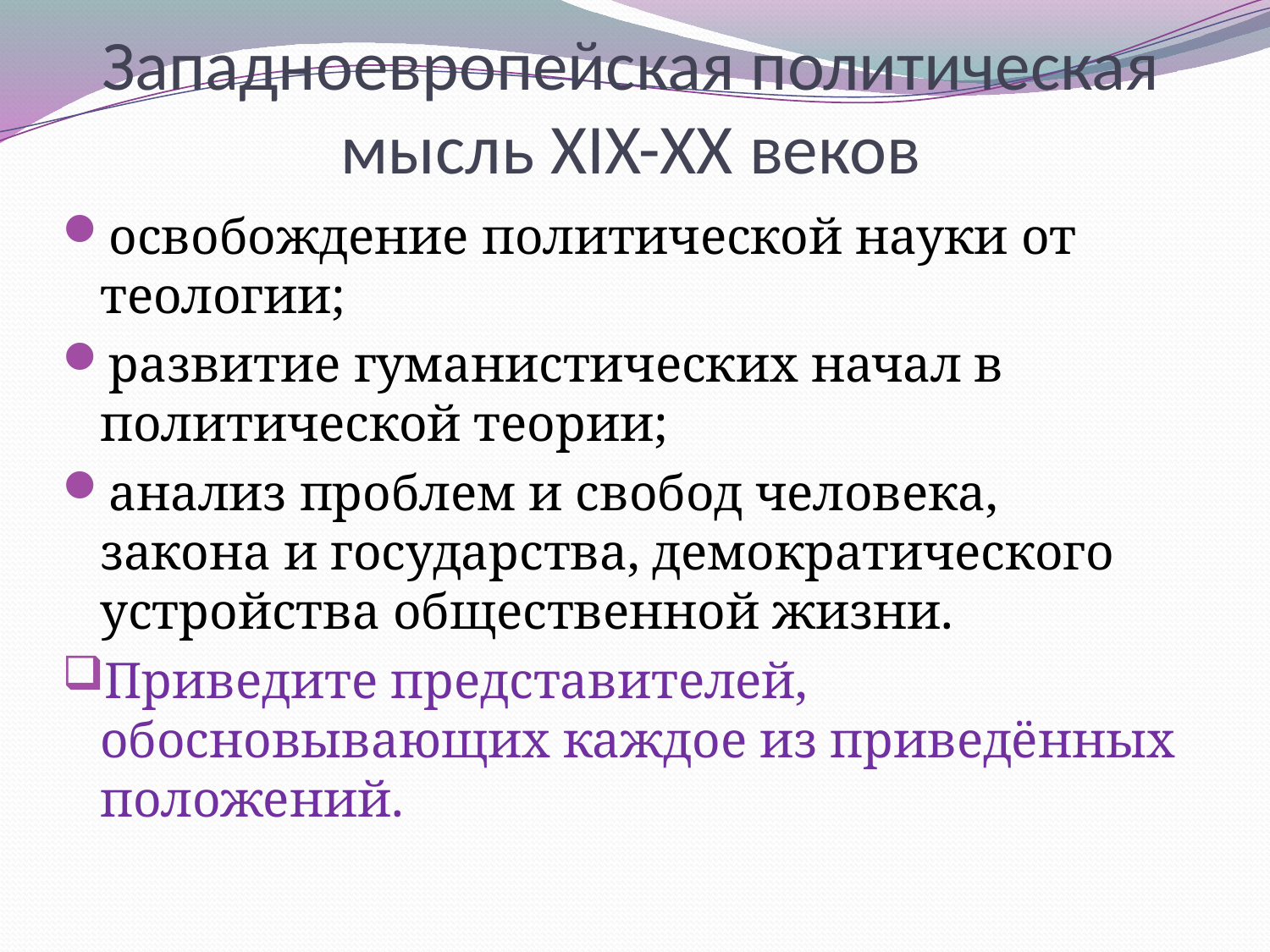

# Западноевропейская политическая мысль XIX-XX веков
освобождение политической науки от теологии;
развитие гуманистических начал в политической теории;
анализ проблем и свобод человека, закона и государства, демократического устройства общественной жизни.
Приведите представителей, обосновывающих каждое из приведённых положений.